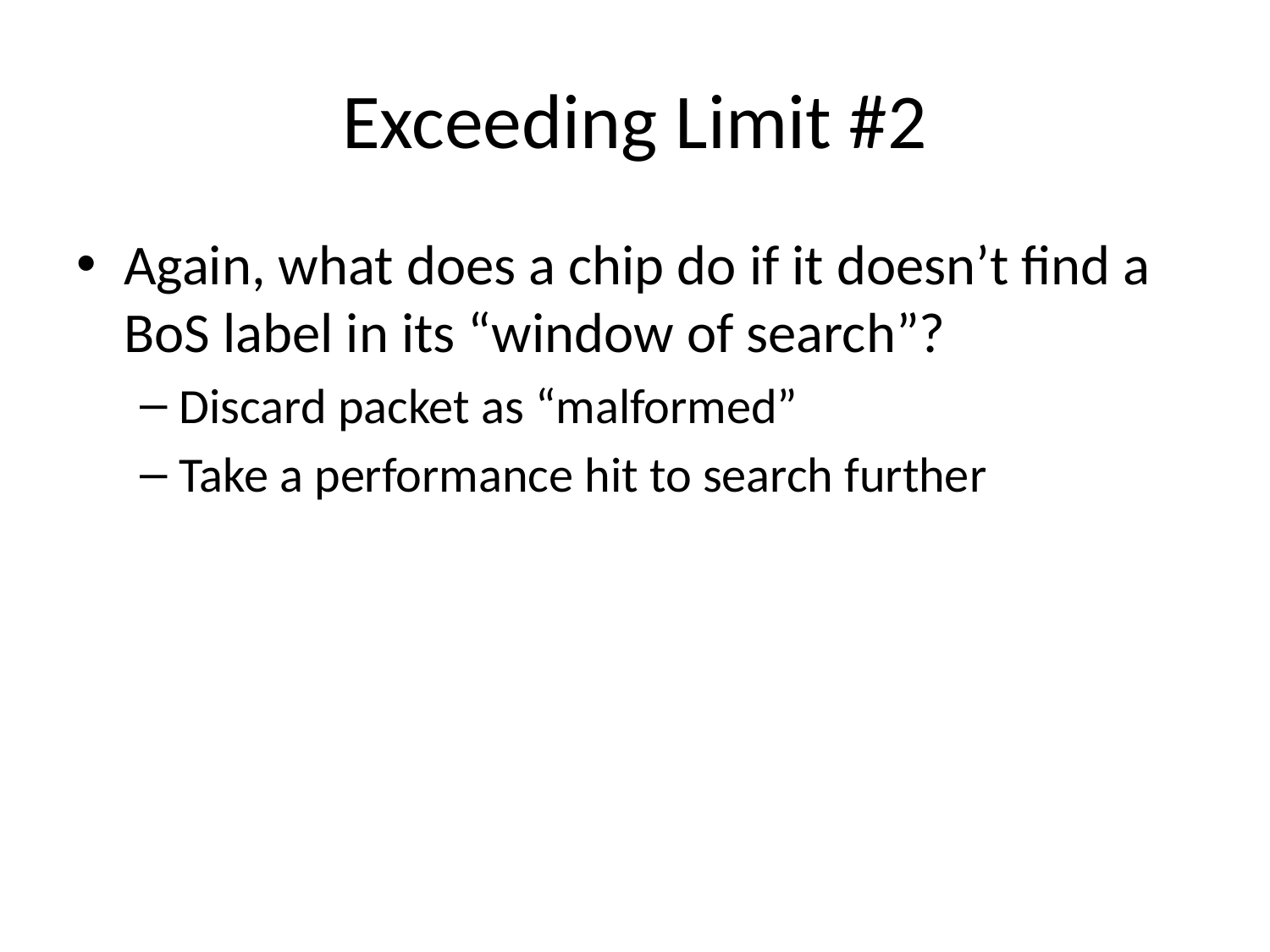

# Exceeding Limit #2
Again, what does a chip do if it doesn’t find a BoS label in its “window of search”?
Discard packet as “malformed”
Take a performance hit to search further